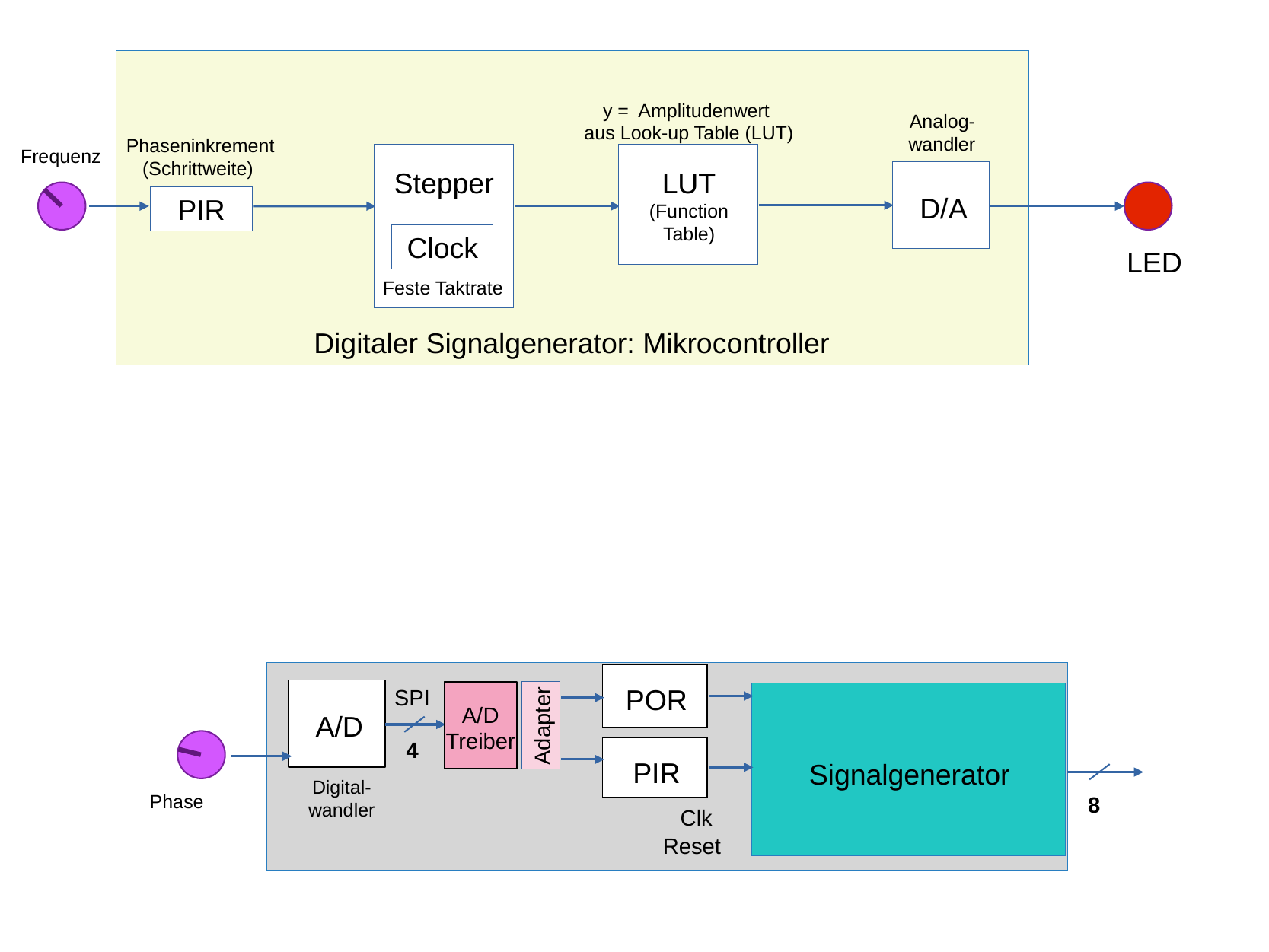

y =  Amplitudenwert
aus Look-up Table (LUT)
Analog-wandler
Phaseninkrement (Schrittweite)
Frequenz

Stepper
LUT
(Function Table)

D/A
PIR

Clock
LED
Feste Taktrate
Digitaler Signalgenerator: Mikrocontroller

POR
SPI

4

A/D

A/D Treiber

Adapter

PIR
Signalgenerator

Digital-wandler

Phase
8
Clk
Reset